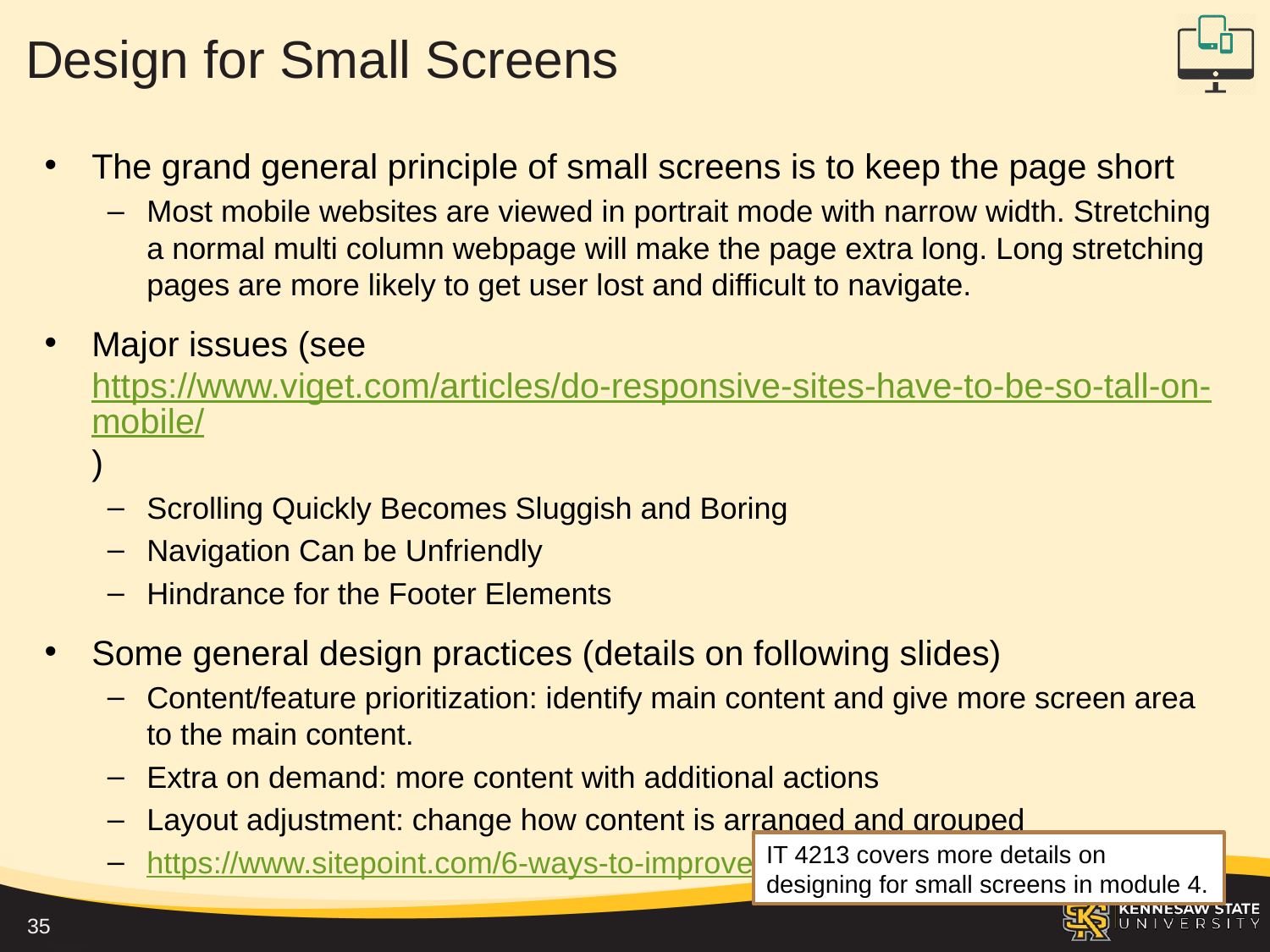

# Design for Small Screens
The grand general principle of small screens is to keep the page short
Most mobile websites are viewed in portrait mode with narrow width. Stretching a normal multi column webpage will make the page extra long. Long stretching pages are more likely to get user lost and difficult to navigate.
Major issues (see https://www.viget.com/articles/do-responsive-sites-have-to-be-so-tall-on-mobile/)
Scrolling Quickly Becomes Sluggish and Boring
Navigation Can be Unfriendly
Hindrance for the Footer Elements
Some general design practices (details on following slides)
Content/feature prioritization: identify main content and give more screen area to the main content.
Extra on demand: more content with additional actions
Layout adjustment: change how content is arranged and grouped
https://www.sitepoint.com/6-ways-to-improve-long-scroll-mobile-websites/
IT 4213 covers more details on designing for small screens in module 4.
35